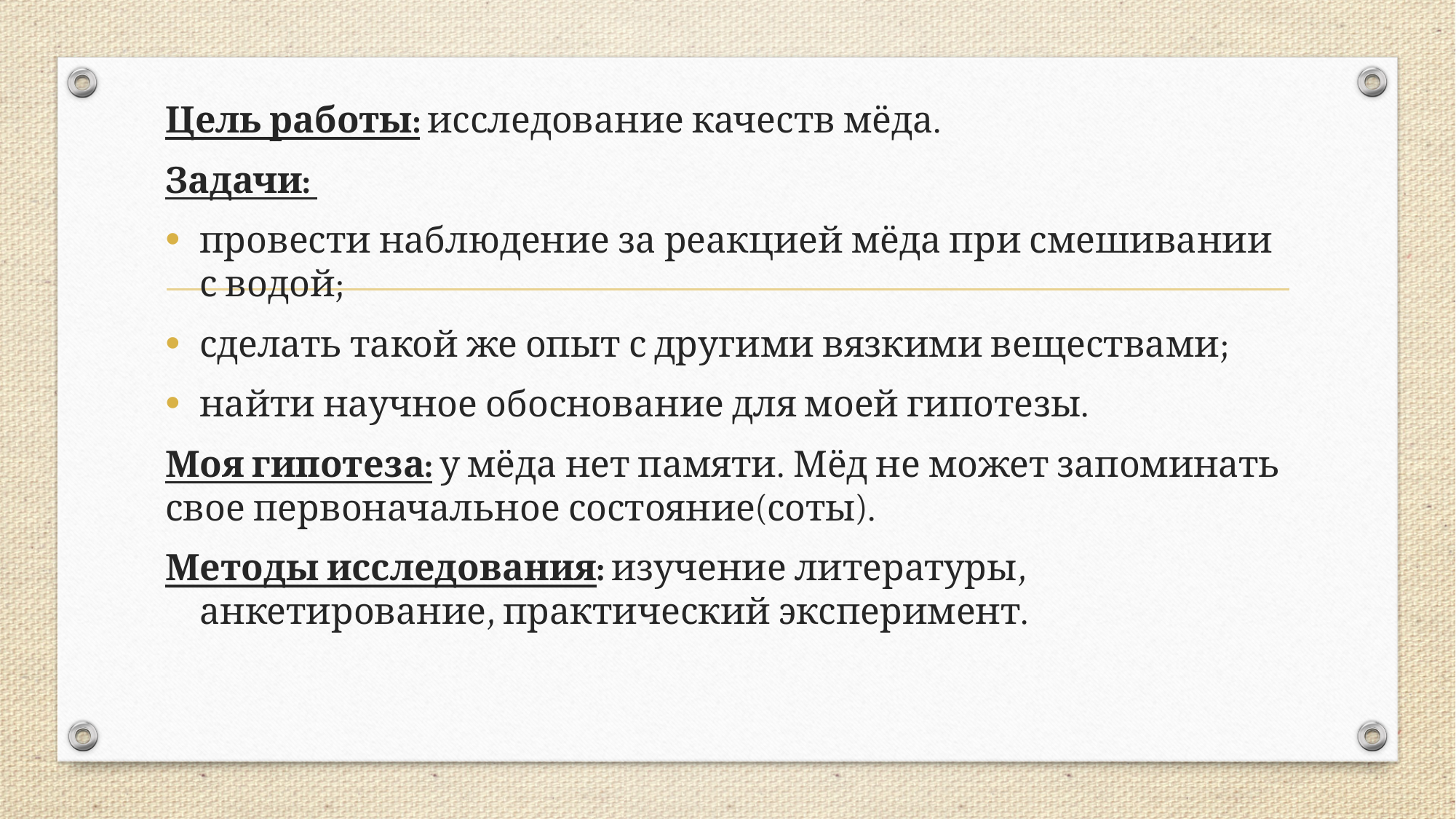

Цель работы: исследование качеств мёда.
Задачи:
провести наблюдение за реакцией мёда при смешивании с водой;
сделать такой же опыт с другими вязкими веществами;
найти научное обоснование для моей гипотезы.
Моя гипотеза: у мёда нет памяти. Мёд не может запоминать свое первоначальное состояние(соты).
Методы исследования: изучение литературы, анкетирование, практический эксперимент.